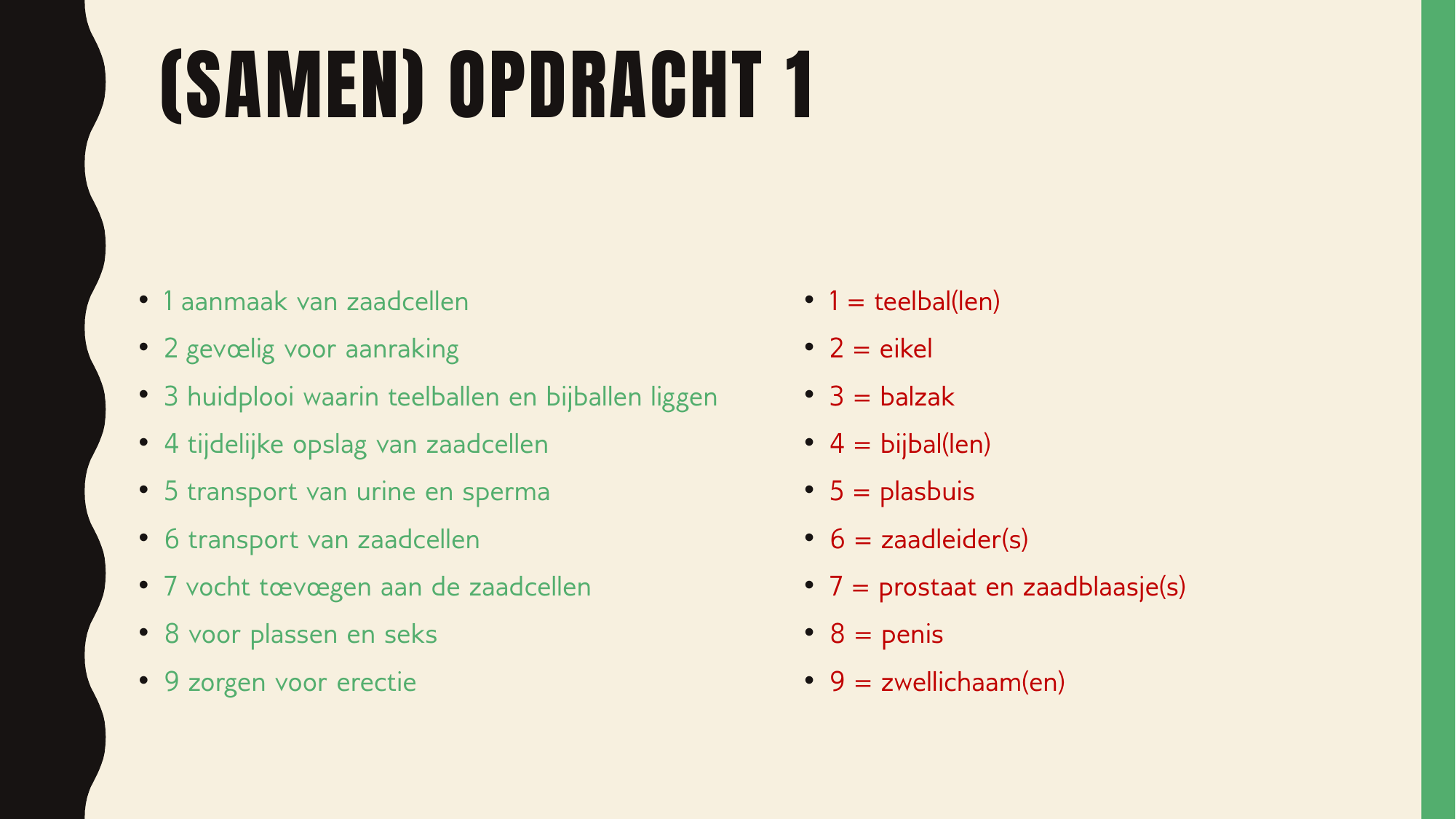

# (samen) Opdracht 1
1 aanmaak van zaadcellen
2 gevoelig voor aanraking
3 huidplooi waarin teelballen en bijballen liggen
4 tijdelijke opslag van zaadcellen
5 transport van urine en sperma
6 transport van zaadcellen
7 vocht toevoegen aan de zaadcellen
8 voor plassen en seks
9 zorgen voor erectie
1 = teelbal(len)
2 = eikel
3 = balzak
4 = bijbal(len)
5 = plasbuis
6 = zaadleider(s)
7 = prostaat en zaadblaasje(s)
8 = penis
9 = zwellichaam(en)